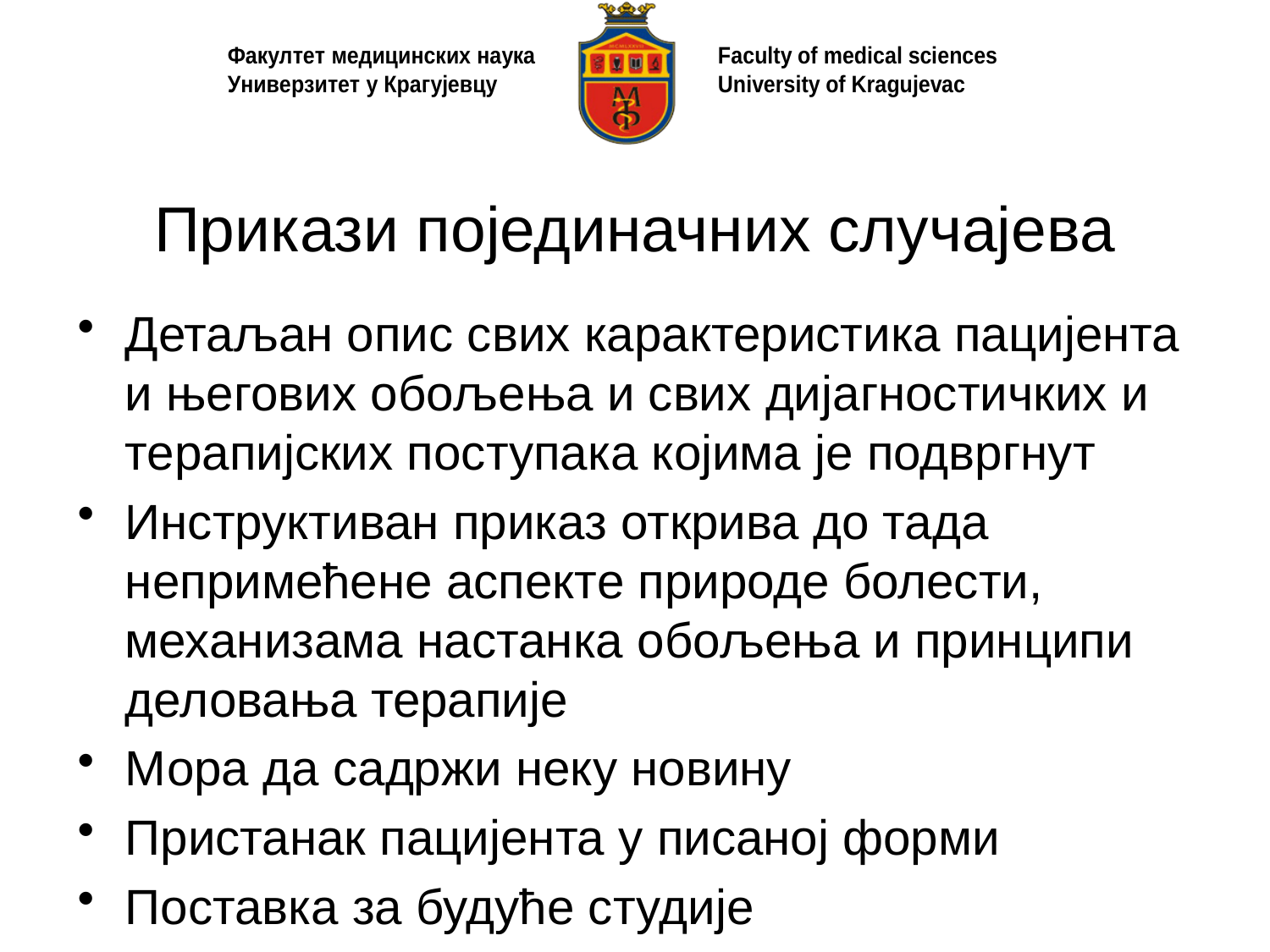

# Прикази појединачних случајева
Детаљан опис свих карактеристика пацијента и његових обољења и свих дијагностичких и терапијских поступака којима је подвргнут
Инструктиван приказ открива до тада непримећене аспекте природе болести, механизама настанка обољења и принципи деловања терапије
Мора да садржи неку новину
Пристанак пацијента у писаној форми
Поставка за будуће студије